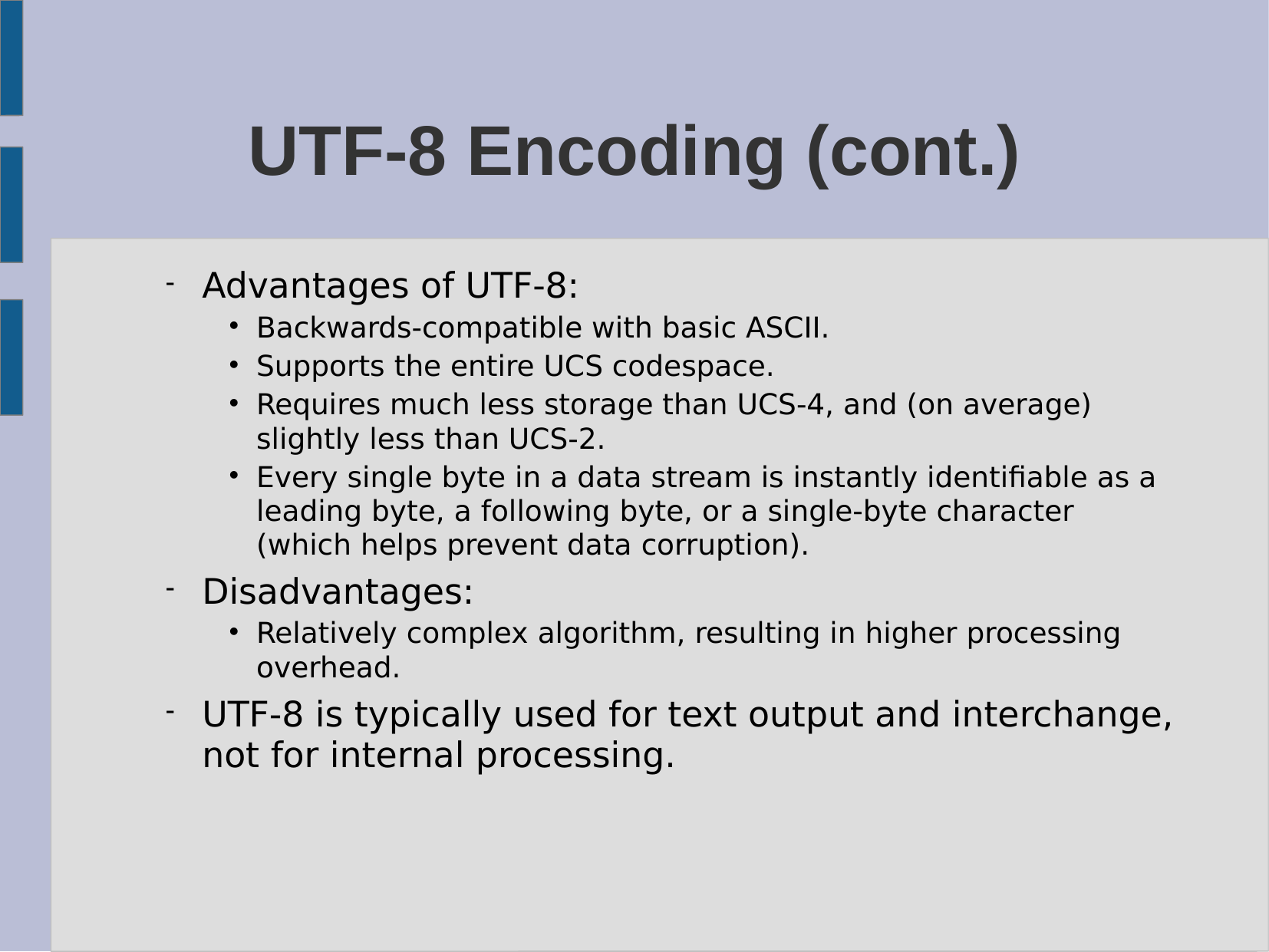

# UTF-8 Encoding (cont.)
Advantages of UTF-8:
Backwards-compatible with basic ASCII.
Supports the entire UCS codespace.
Requires much less storage than UCS-4, and (on average)      slightly less than UCS-2.
Every single byte in a data stream is instantly identifiable as a leading byte, a following byte, or a single-byte character (which helps prevent data corruption).
Disadvantages:
Relatively complex algorithm, resulting in higher processing overhead.
UTF-8 is typically used for text output and interchange, not for internal processing.